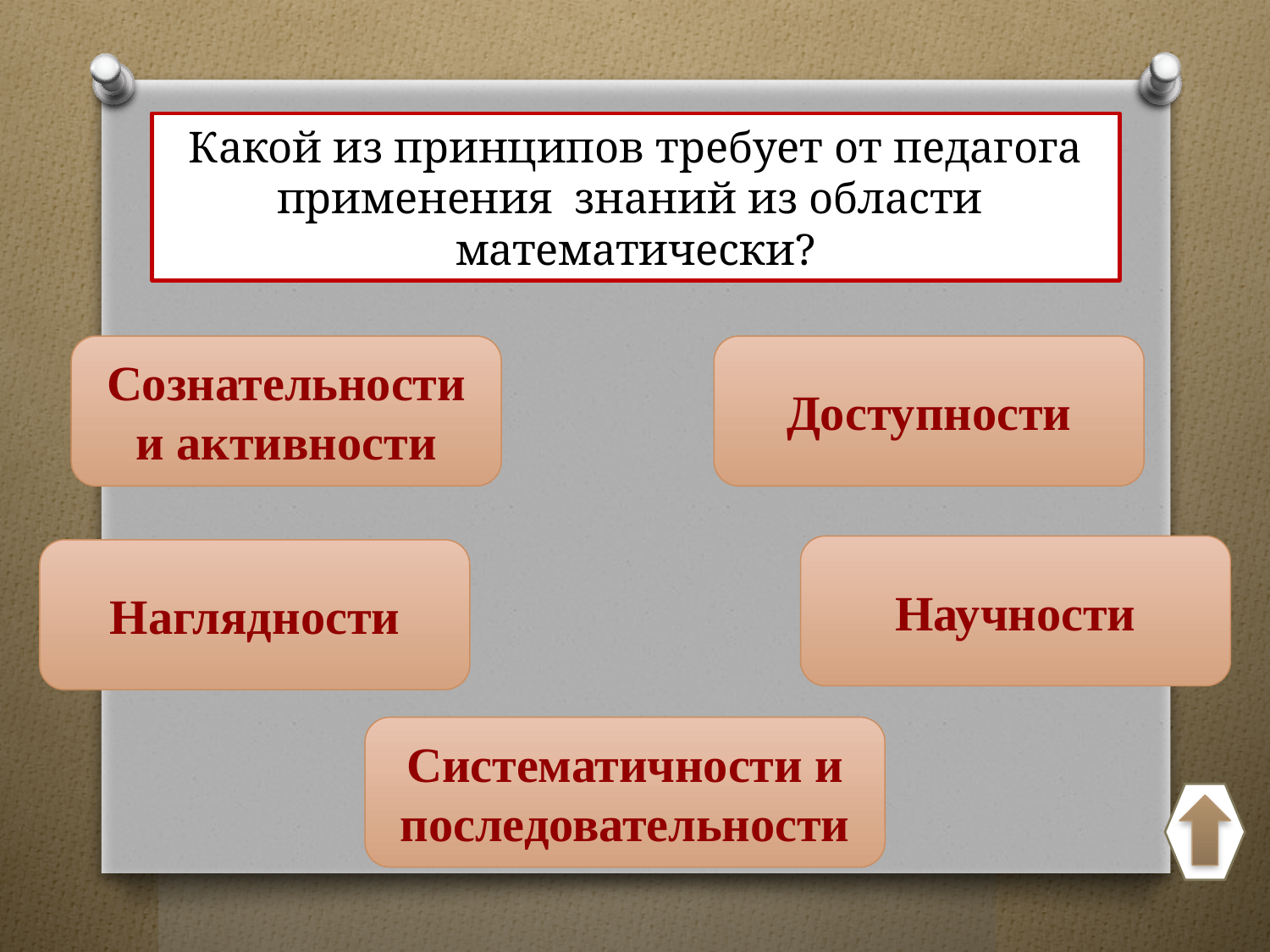

# Какой из принципов требует от педагога применения  знаний из области  математически?
Сознательности и активности
Доступности
Научности
Наглядности
Систематичности и последовательности